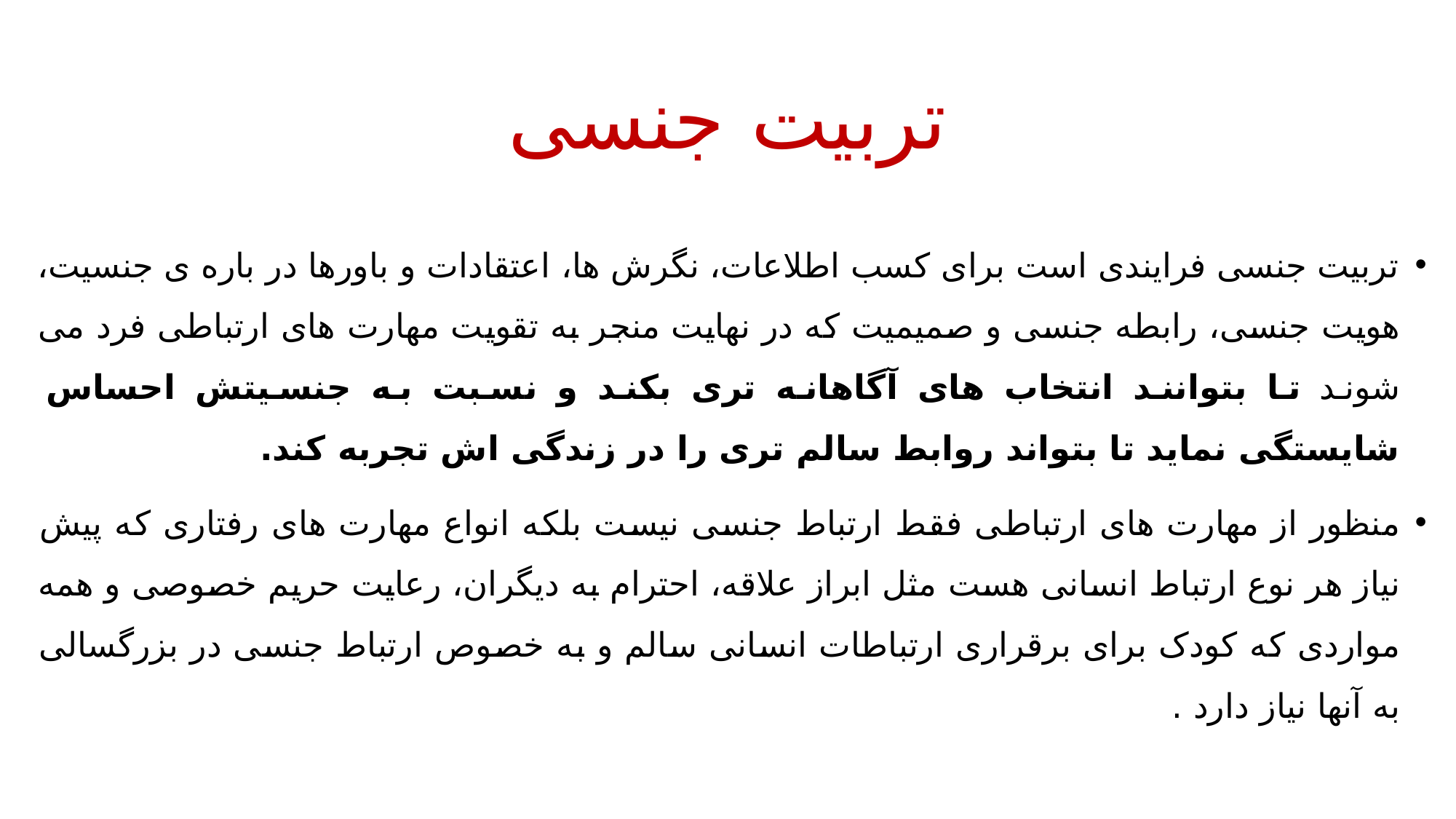

# تربیت جنسی
تربیت جنسی فرایندی است برای کسب اطلاعات، نگرش ها، اعتقادات و باورها در باره ی جنسیت، هویت جنسی، رابطه جنسی و صمیمیت که در نهایت منجر به تقویت مهارت های ارتباطی فرد می شوند تا بتوانند انتخاب های آگاهانه تری بکند و نسبت به جنسیتش احساس شایستگی نماید تا بتواند روابط سالم تری را در زندگی اش تجربه کند.
منظور از مهارت های ارتباطی فقط ارتباط جنسی نیست بلکه انواع مهارت های رفتاری که پیش نیاز هر نوع ارتباط انسانی هست مثل ابراز علاقه، احترام به دیگران، رعایت حریم خصوصی و همه مواردی که کودک برای برقراری ارتباطات انسانی سالم و به خصوص ارتباط جنسی در بزرگسالی به آنها نیاز دارد .